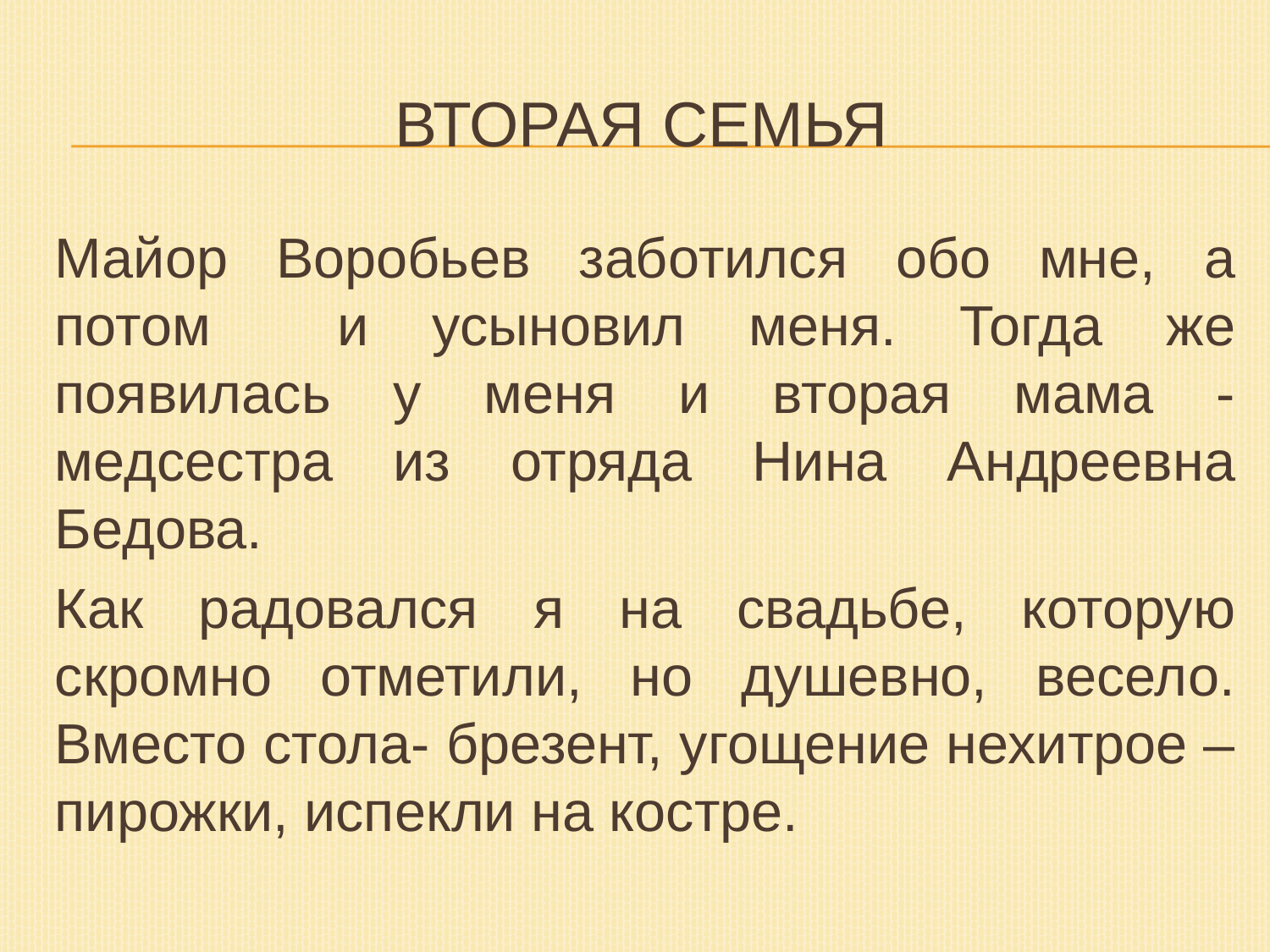

# Вторая семья
Майор Воробьев заботился обо мне, а потом  и усыновил меня. Тогда же появилась у меня и вторая мама - медсестра из отряда Нина Андреевна Бедова.
Как радовался я на свадьбе, которую скромно отметили, но душевно, весело. Вместо стола- брезент, угощение нехитрое – пирожки, испекли на костре.